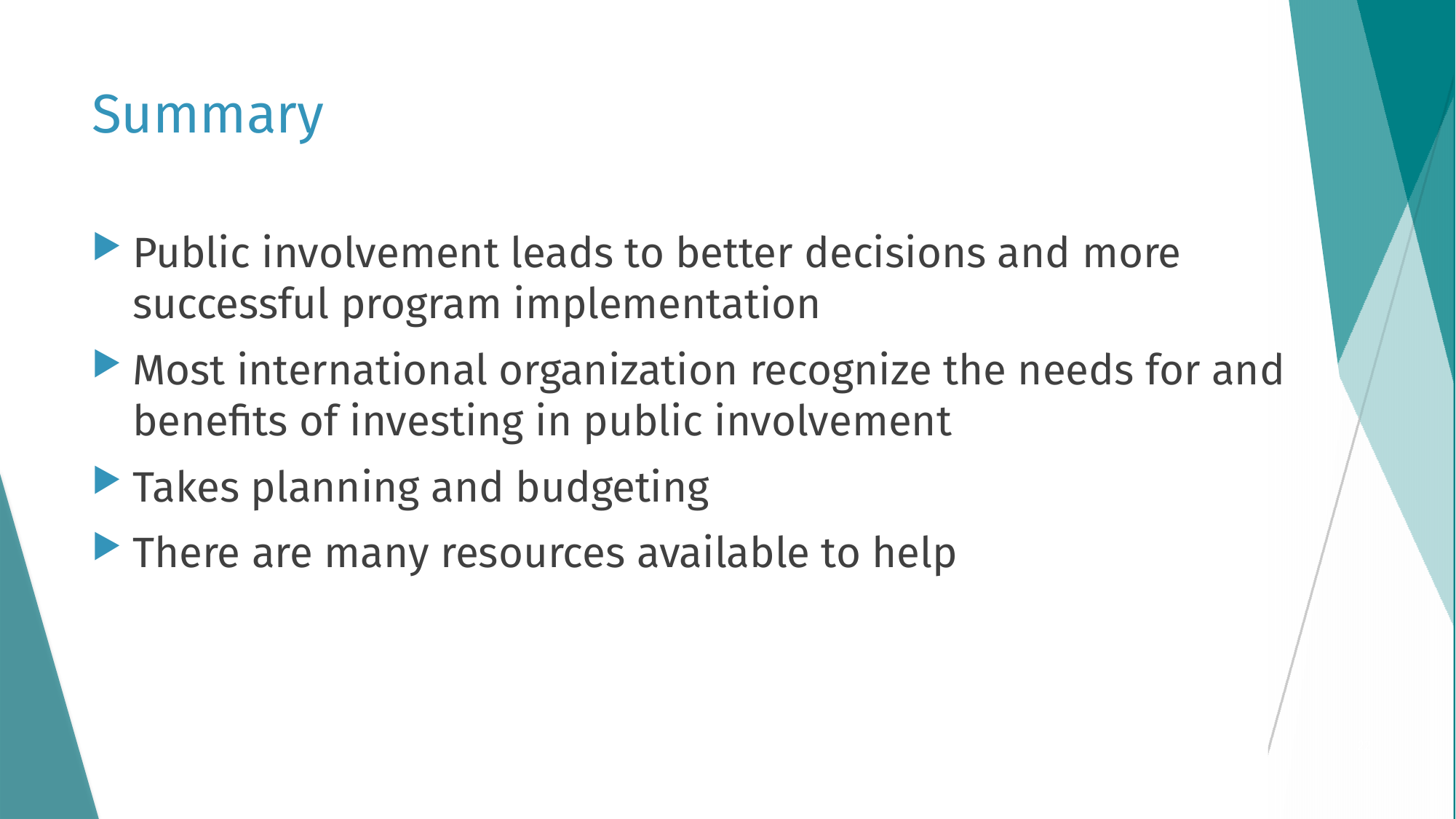

# Summary
Public involvement leads to better decisions and more successful program implementation
Most international organization recognize the needs for and benefits of investing in public involvement
Takes planning and budgeting
There are many resources available to help

22